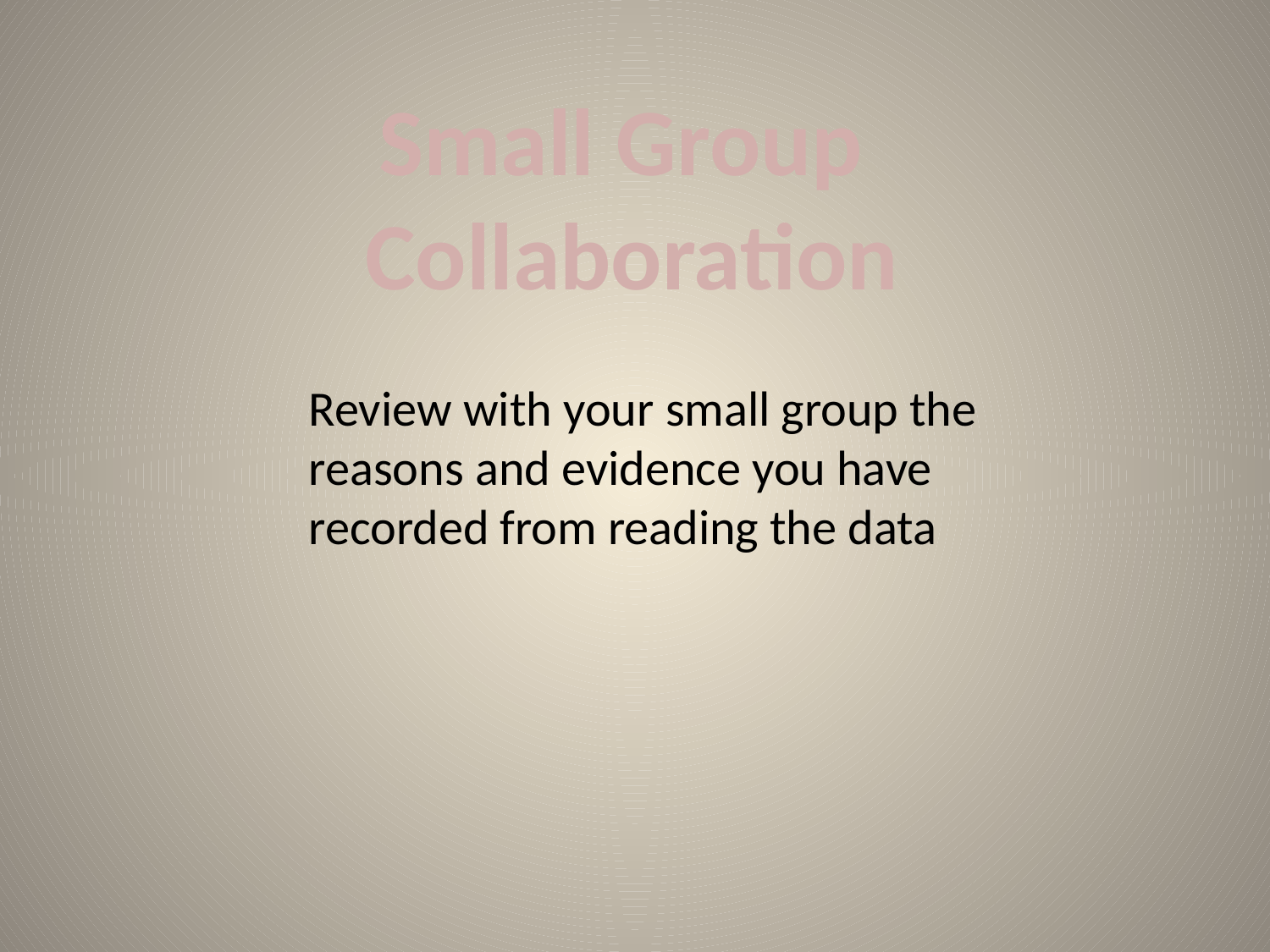

Small Group
Collaboration
Review with your small group the reasons and evidence you have recorded from reading the data